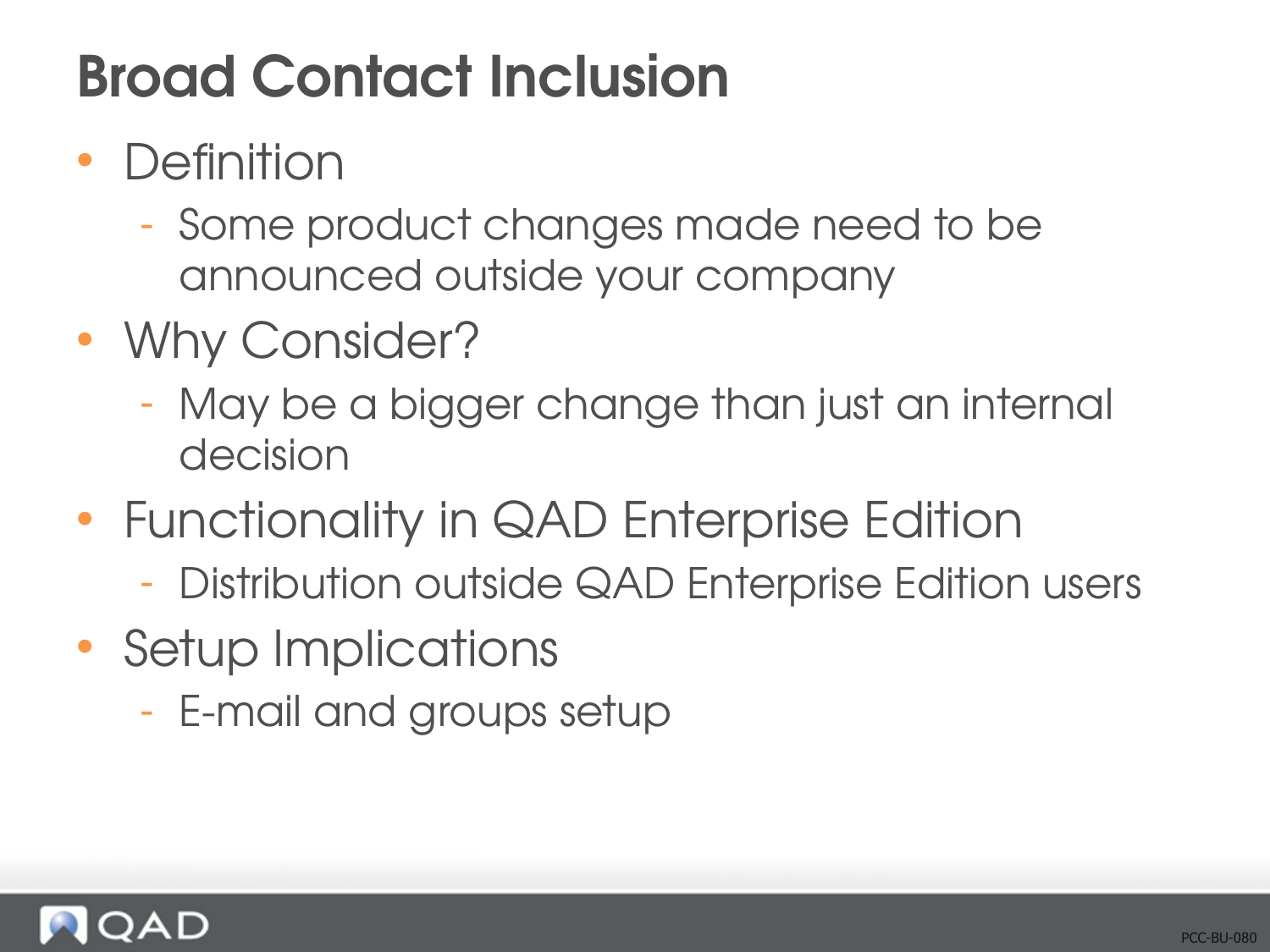

# Broad Contact Inclusion
Definition
Some product changes made need to be announced outside your company
Why Consider?
May be a bigger change than just an internal decision
Functionality in QAD Enterprise Edition
Distribution outside QAD Enterprise Edition users
Setup Implications
E-mail and groups setup

PCC-BU-080